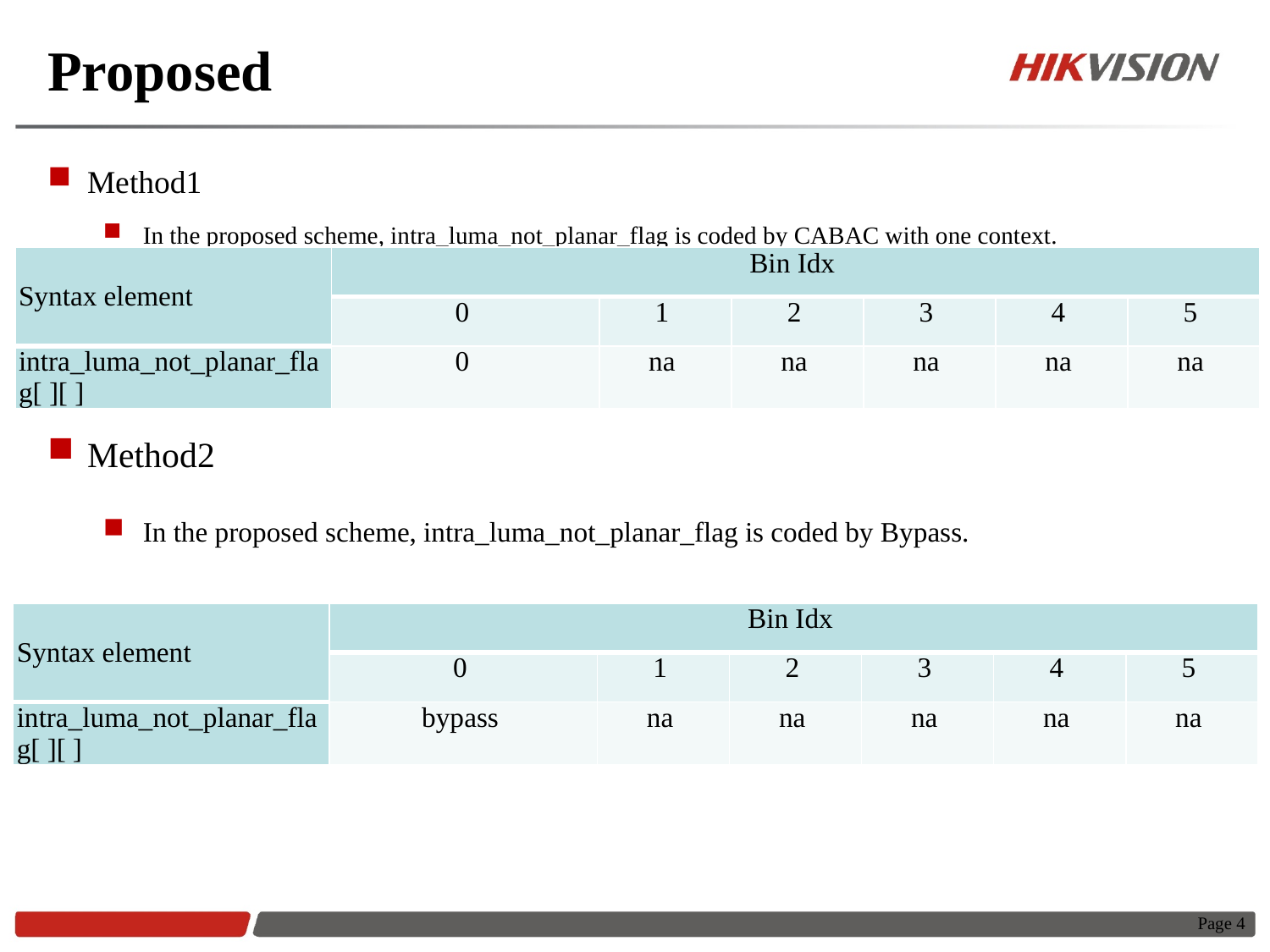

# Proposed
Method1
In the proposed scheme, intra_luma_not_planar_flag is coded by CABAC with one context.

Method2
In the proposed scheme, intra_luma_not_planar_flag is coded by Bypass.

| Syntax element | Bin Idx |  |  |  |  |  |
| --- | --- | --- | --- | --- | --- | --- |
|  | 0 | 1 | 2 | 3 | 4 | 5 |
| intra\_luma\_not\_planar\_flag[ ][ ] | 0 | na | na | na | na | na |
| Syntax element | Bin Idx |  |  |  |  |  |
| --- | --- | --- | --- | --- | --- | --- |
|  | 0 | 1 | 2 | 3 | 4 | 5 |
| intra\_luma\_not\_planar\_flag[ ][ ] | bypass | na | na | na | na | na |
Page 4